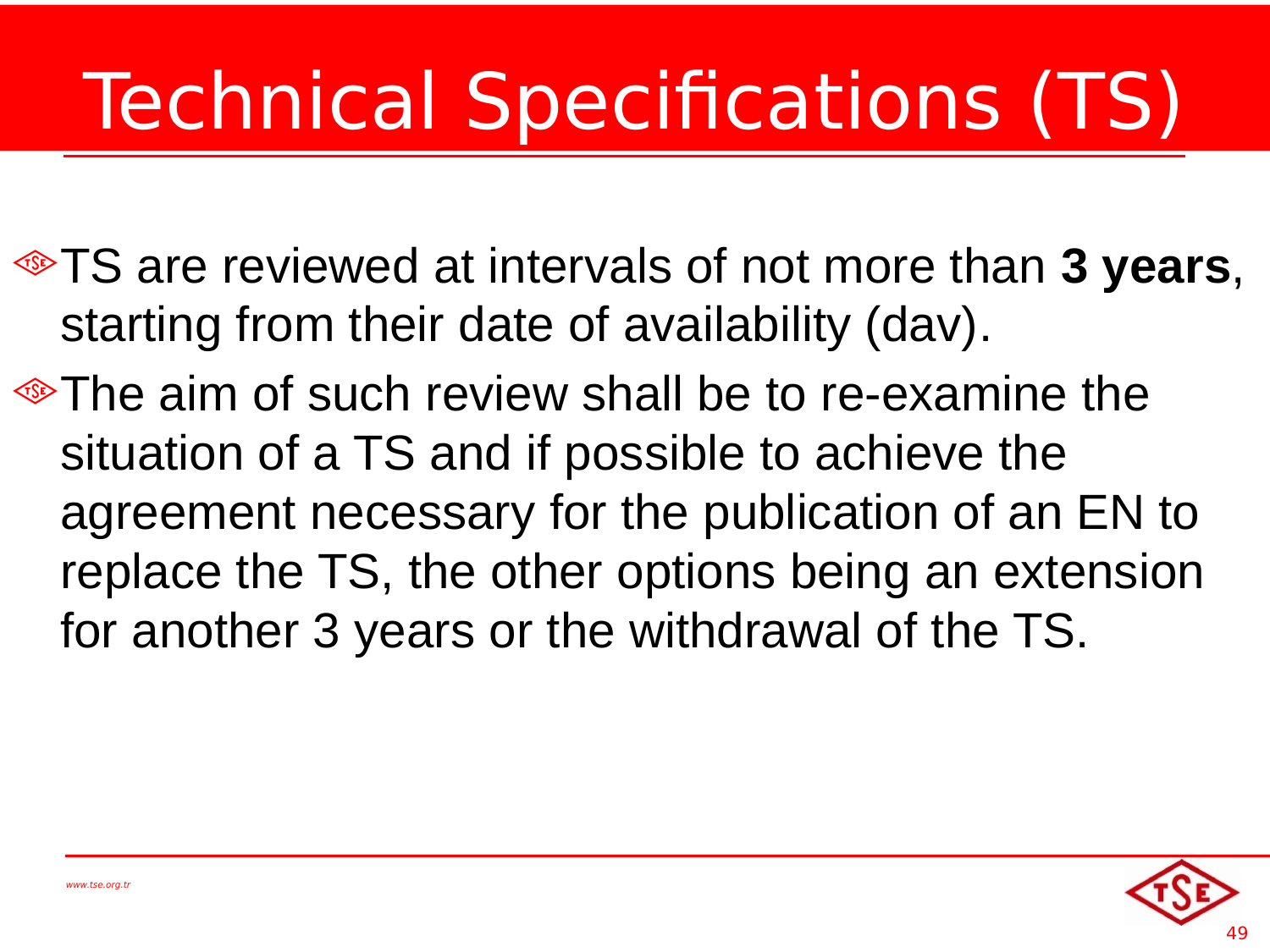

# Technical Specifications (TS)
TS are reviewed at intervals of not more than 3 years, starting from their date of availability (dav).
The aim of such review shall be to re-examine the situation of a TS and if possible to achieve the agreement necessary for the publication of an EN to replace the TS, the other options being an extension for another 3 years or the withdrawal of the TS.

www.tse.org.tr
49